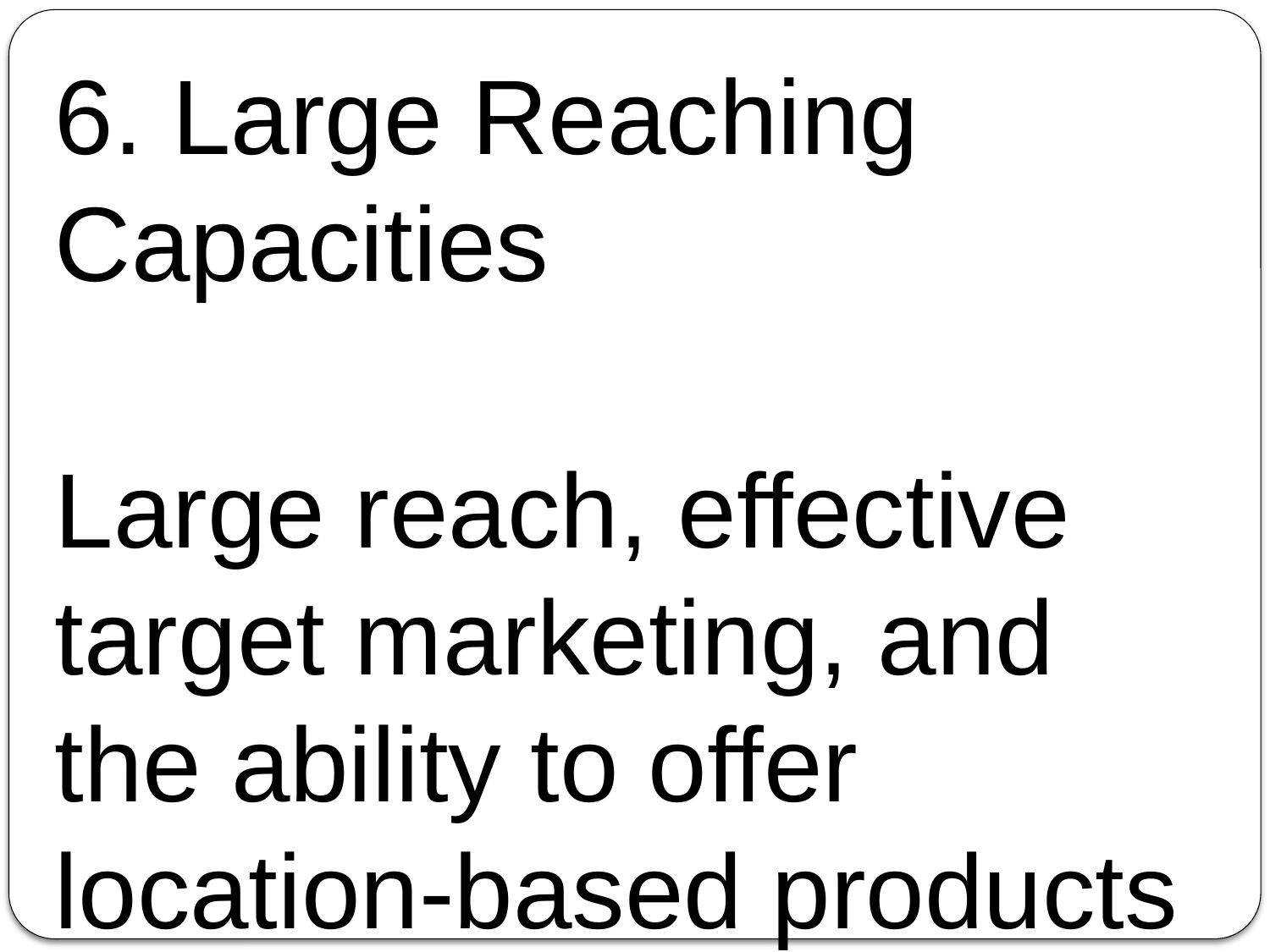

6. Large Reaching Capacities

Large reach, effective target marketing, and the ability to offer location-based products and services